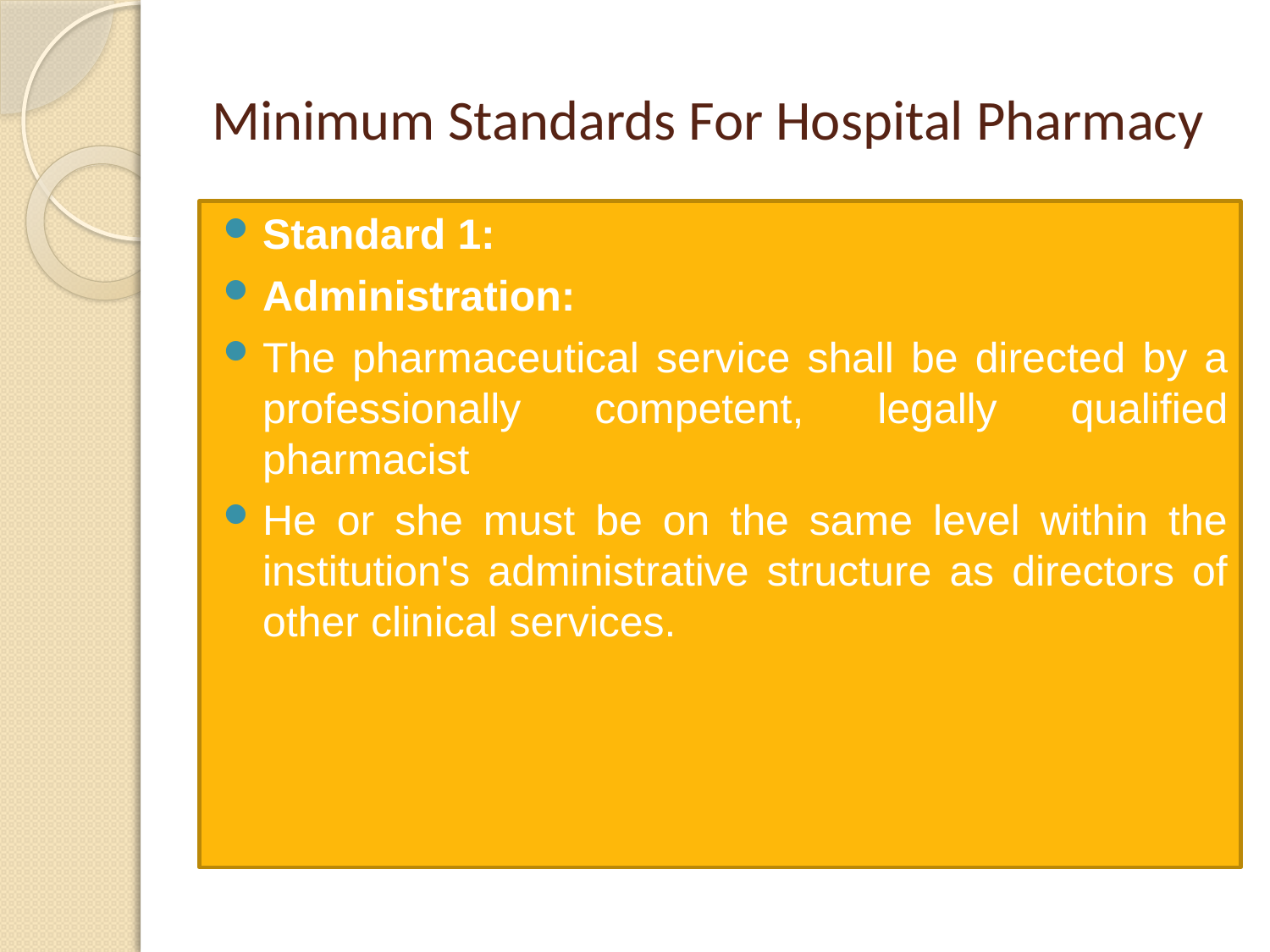

# Minimum Standards For Hospital Pharmacy
Standard 1:
Administration:
The pharmaceutical service shall be directed by a professionally competent, legally qualified pharmacist
He or she must be on the same level within the institution's administrative structure as directors of other clinical services.